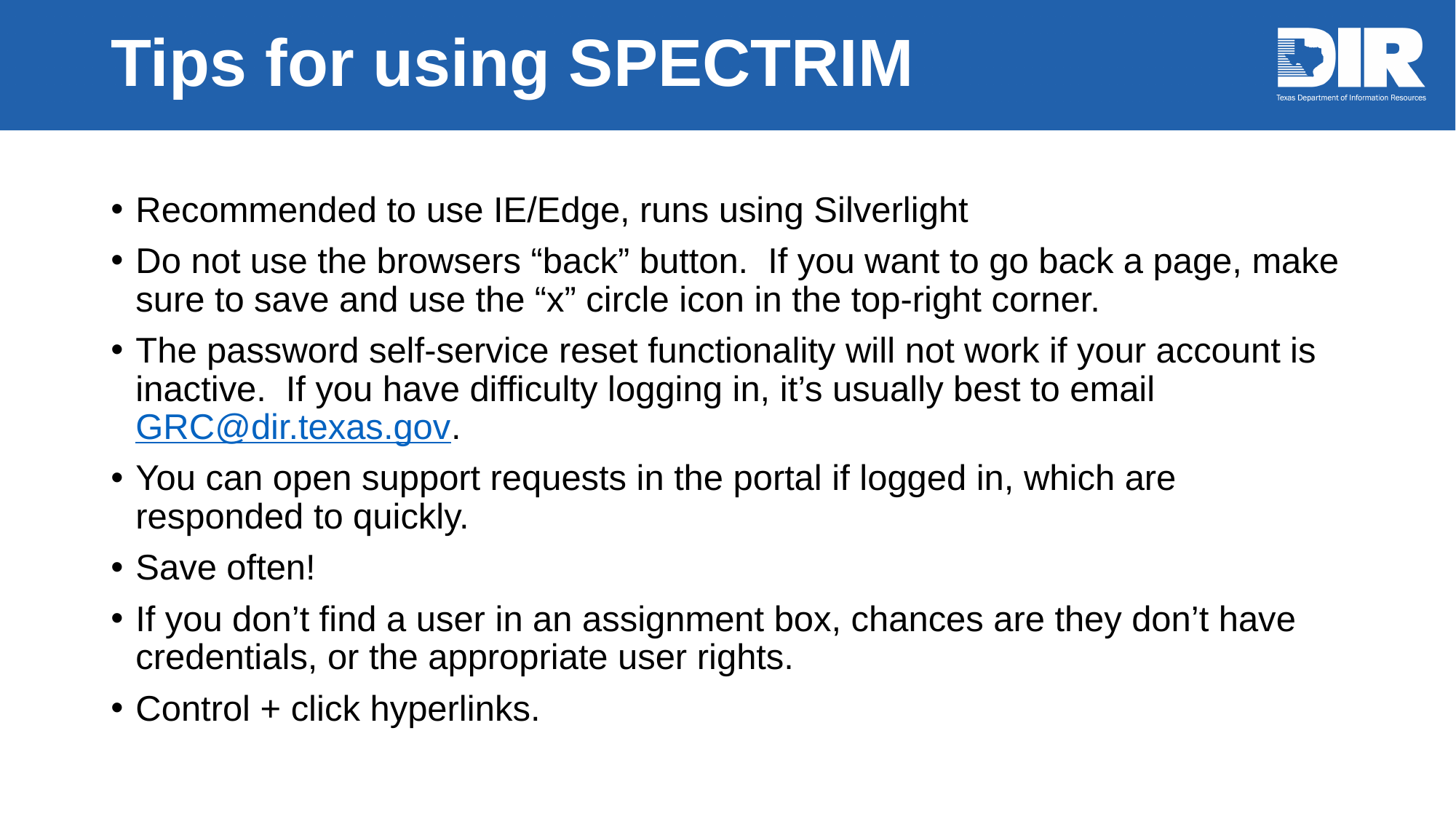

# Tips for using SPECTRIM
Recommended to use IE/Edge, runs using Silverlight
Do not use the browsers “back” button.  If you want to go back a page, make sure to save and use the “x” circle icon in the top-right corner.
The password self-service reset functionality will not work if your account is inactive.  If you have difficulty logging in, it’s usually best to email GRC@dir.texas.gov.
You can open support requests in the portal if logged in, which are responded to quickly.
Save often!
If you don’t find a user in an assignment box, chances are they don’t have credentials, or the appropriate user rights.
Control + click hyperlinks.